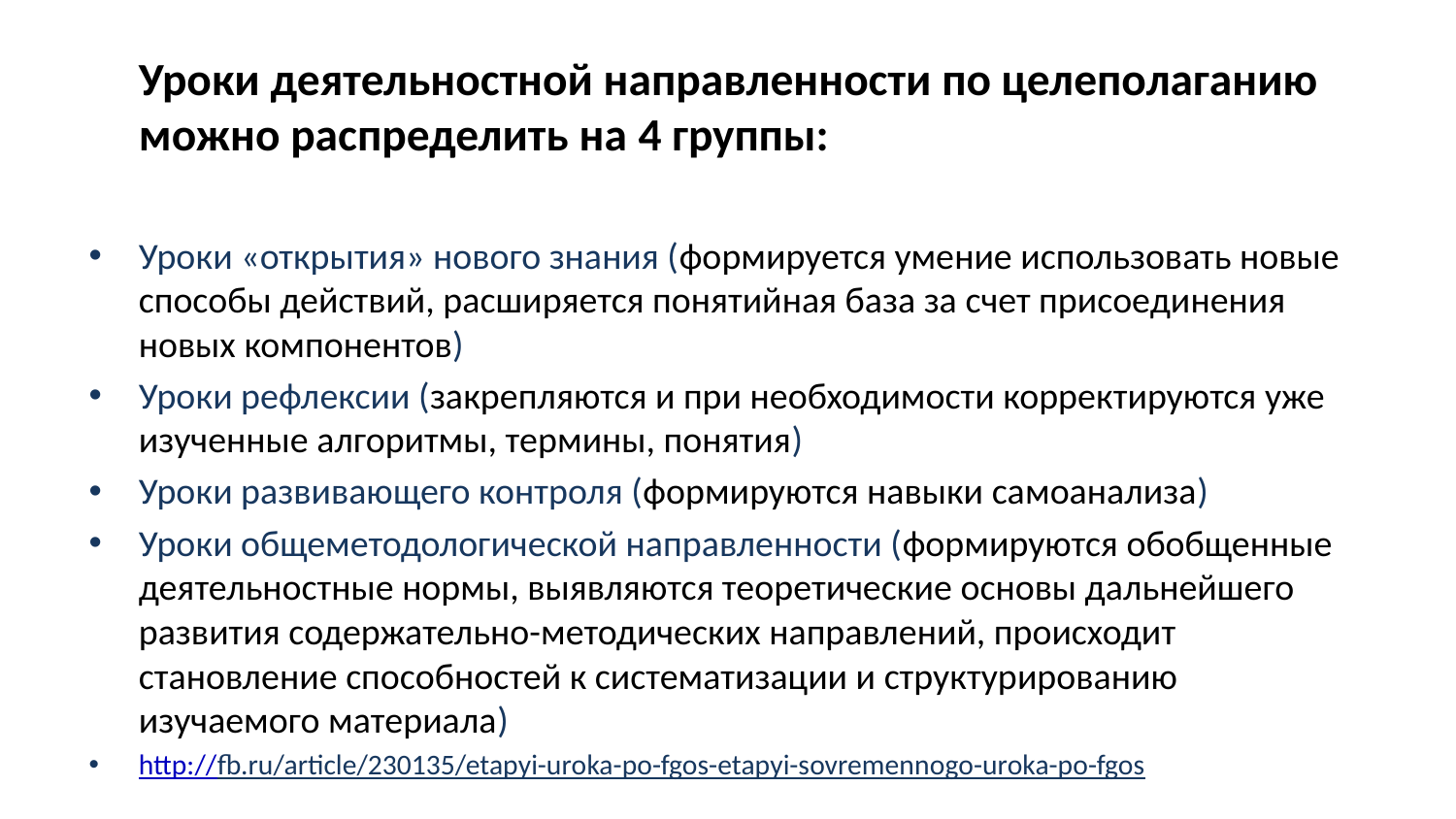

Уроки деятельностной направленности по целеполаганию можно распределить на 4 группы:

Уроки «открытия» нового знания (формируется умение использовать новые способы действий, расширяется понятийная база за счет присоединения новых компонентов)
Уроки рефлексии (закрепляются и при необходимости корректируются уже изученные алгоритмы, термины, понятия)
Уроки развивающего контроля (формируются навыки самоанализа)
Уроки общеметодологической направленности (формируются обобщенные деятельностные нормы, выявляются теоретические основы дальнейшего развития содержательно-методических направлений, происходит становление способностей к систематизации и структурированию изучаемого материала)
http://fb.ru/article/230135/etapyi-uroka-po-fgos-etapyi-sovremennogo-uroka-po-fgos